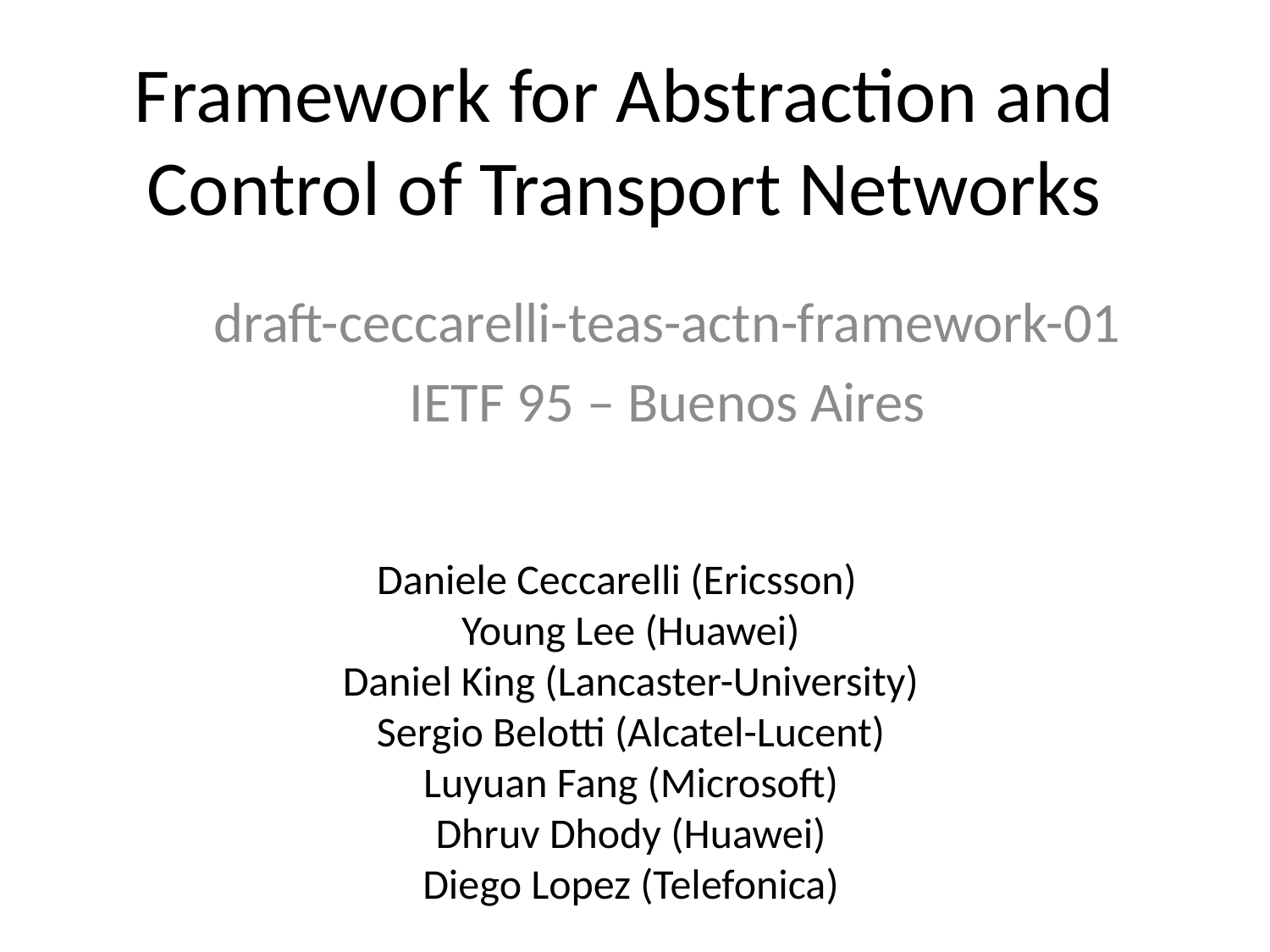

# Framework for Abstraction and Control of Transport Networks
draft-ceccarelli-teas-actn-framework-01
IETF 95 – Buenos Aires
Daniele Ceccarelli (Ericsson)
Young Lee (Huawei)
Daniel King (Lancaster-University)
Sergio Belotti (Alcatel-Lucent)
Luyuan Fang (Microsoft)
Dhruv Dhody (Huawei)
Diego Lopez (Telefonica)